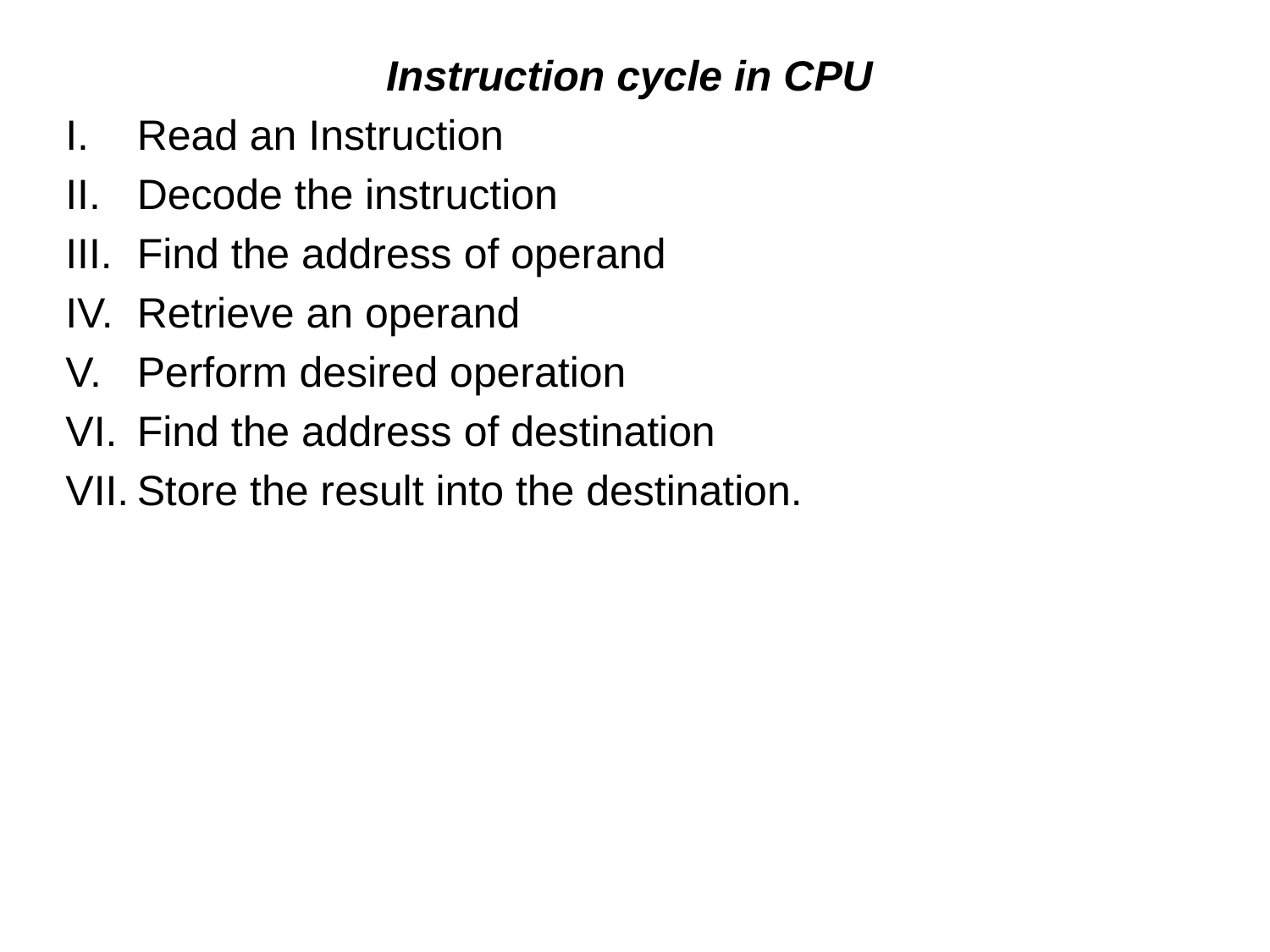

Instruction cycle in CPU
Read an Instruction
Decode the instruction
Find the address of operand
Retrieve an operand
Perform desired operation
Find the address of destination
Store the result into the destination.